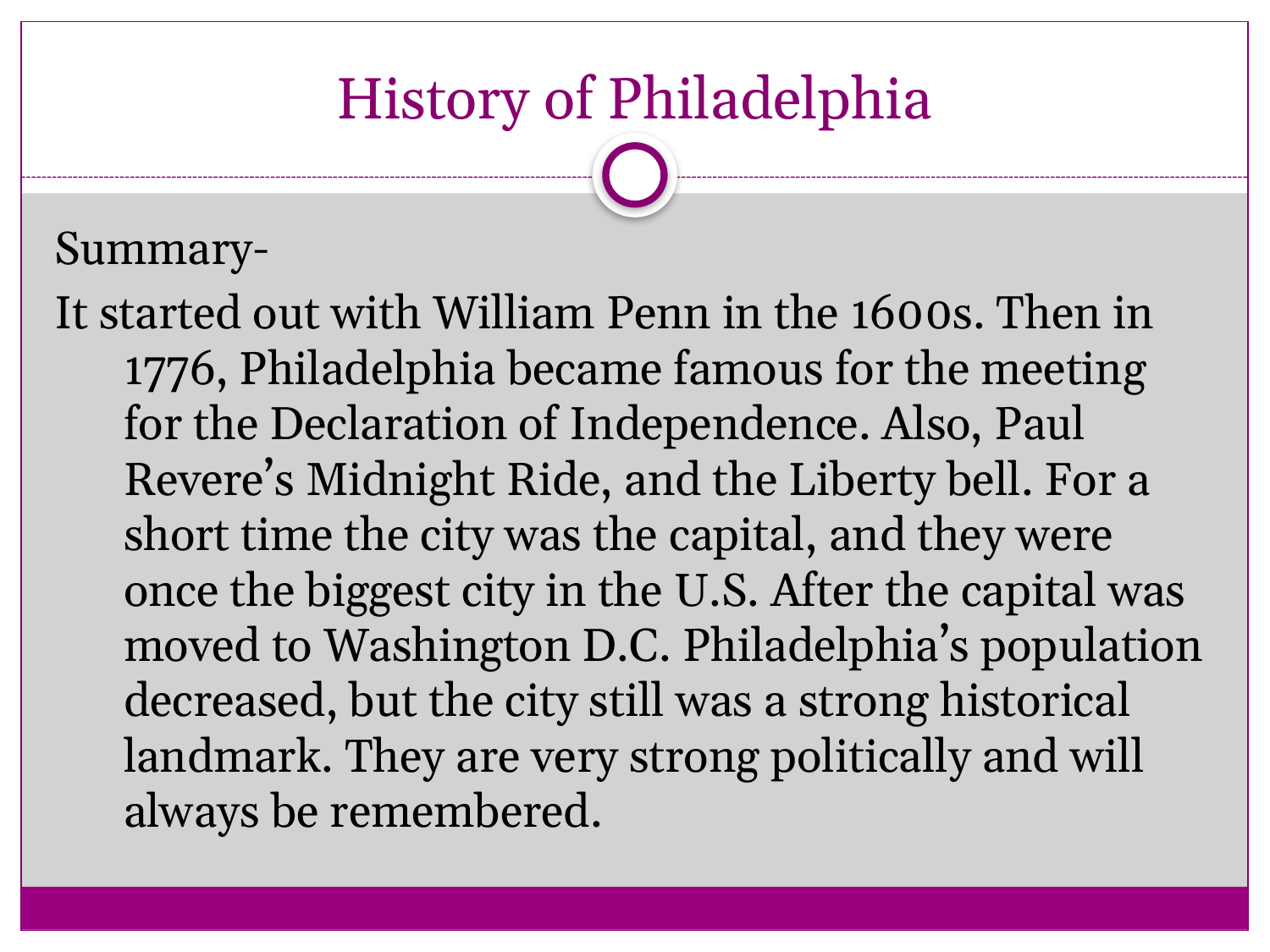

# History of Philadelphia
Summary-
It started out with William Penn in the 1600s. Then in 1776, Philadelphia became famous for the meeting for the Declaration of Independence. Also, Paul Revere’s Midnight Ride, and the Liberty bell. For a short time the city was the capital, and they were once the biggest city in the U.S. After the capital was moved to Washington D.C. Philadelphia’s population decreased, but the city still was a strong historical landmark. They are very strong politically and will always be remembered.